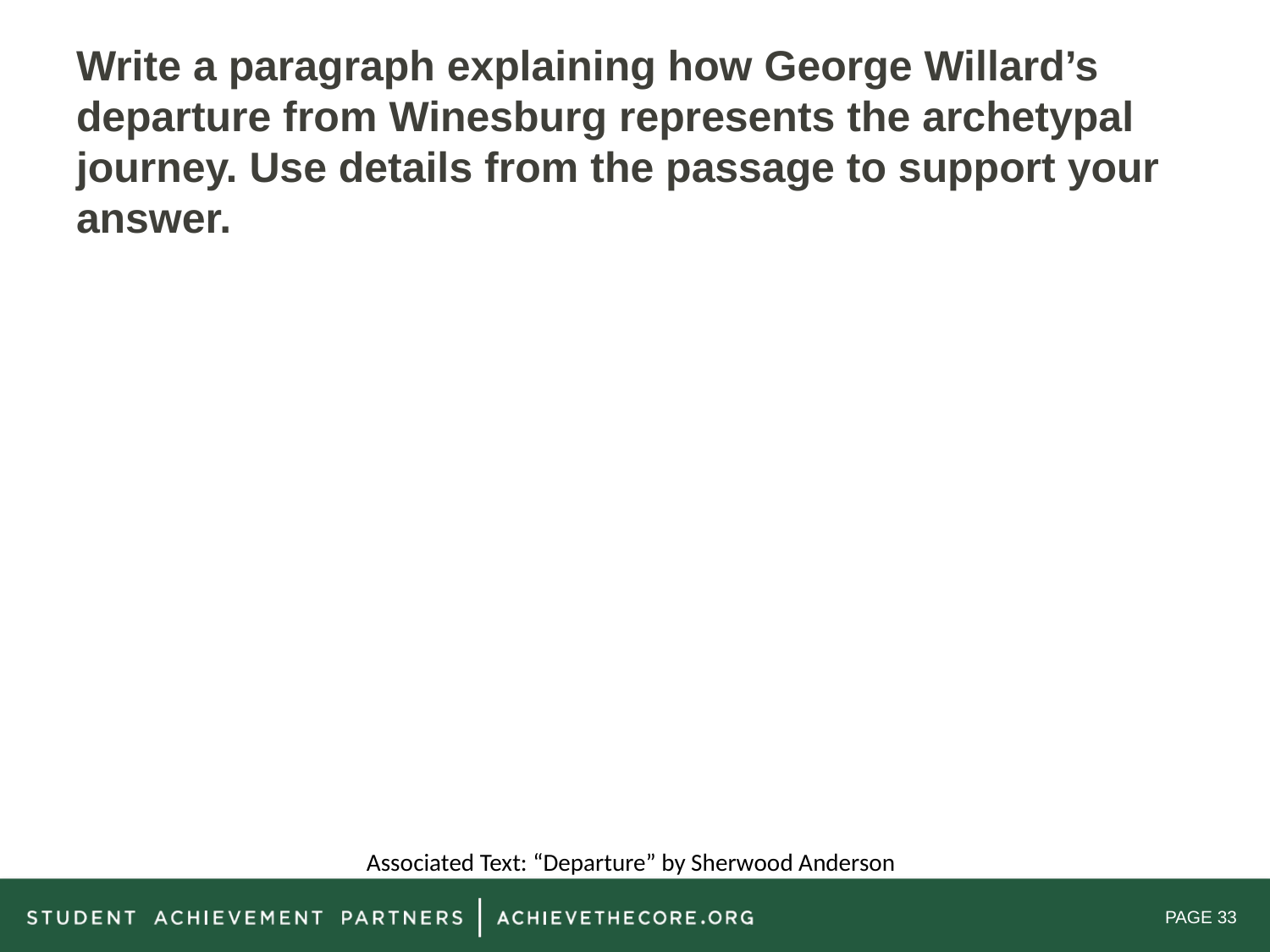

Write a paragraph explaining how George Willard’s departure from Winesburg represents the archetypal journey. Use details from the passage to support your answer.
Associated Text: “Departure” by Sherwood Anderson